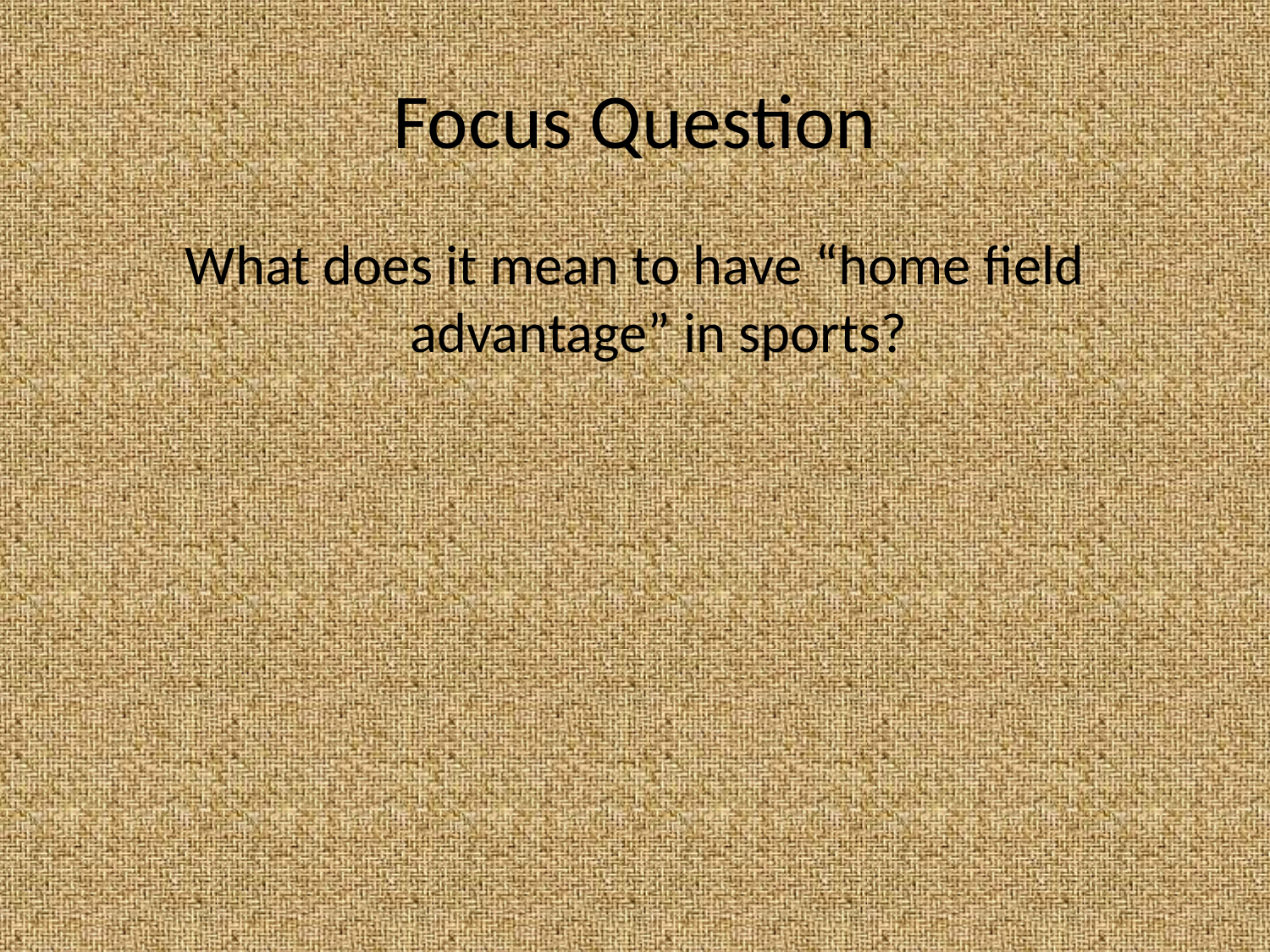

# Focus Question
What does it mean to have “home field advantage” in sports?